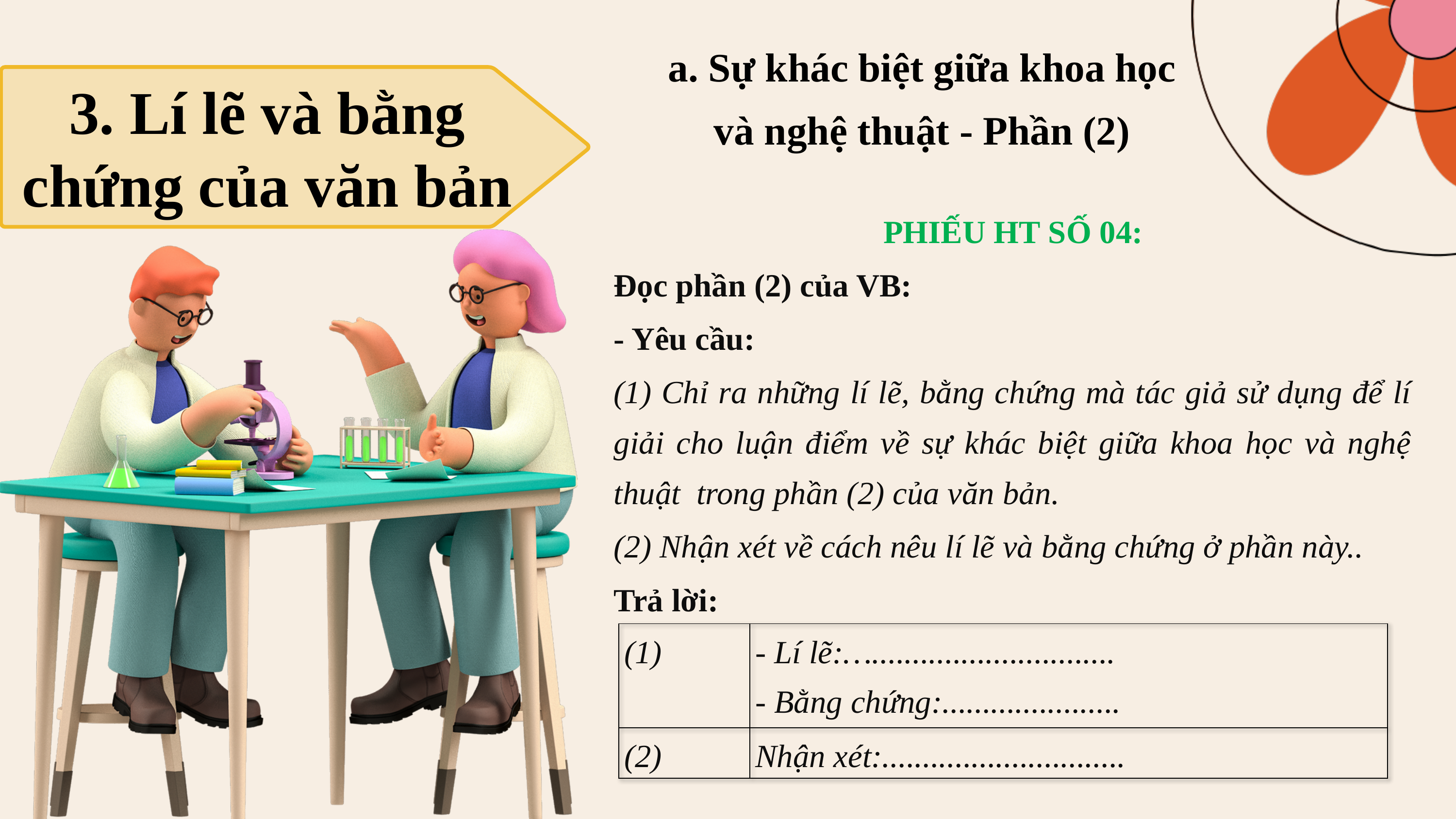

a. Sự khác biệt giữa khoa học và nghệ thuật - Phần (2)

3. Lí lẽ và bằng chứng của văn bản
1
PHIẾU HT SỐ 04:
Đọc phần (2) của VB:
- Yêu cầu:
(1) Chỉ ra những lí lẽ, bằng chứng mà tác giả sử dụng để lí giải cho luận điểm về sự khác biệt giữa khoa học và nghệ thuật  trong phần (2) của văn bản.
(2) Nhận xét về cách nêu lí lẽ và bằng chứng ở phần này..
Trả lời:

2
5
| (1) | - Lí lẽ:….............................. - Bằng chứng:...................... |
| --- | --- |
| (2) | Nhận xét:.............................. |